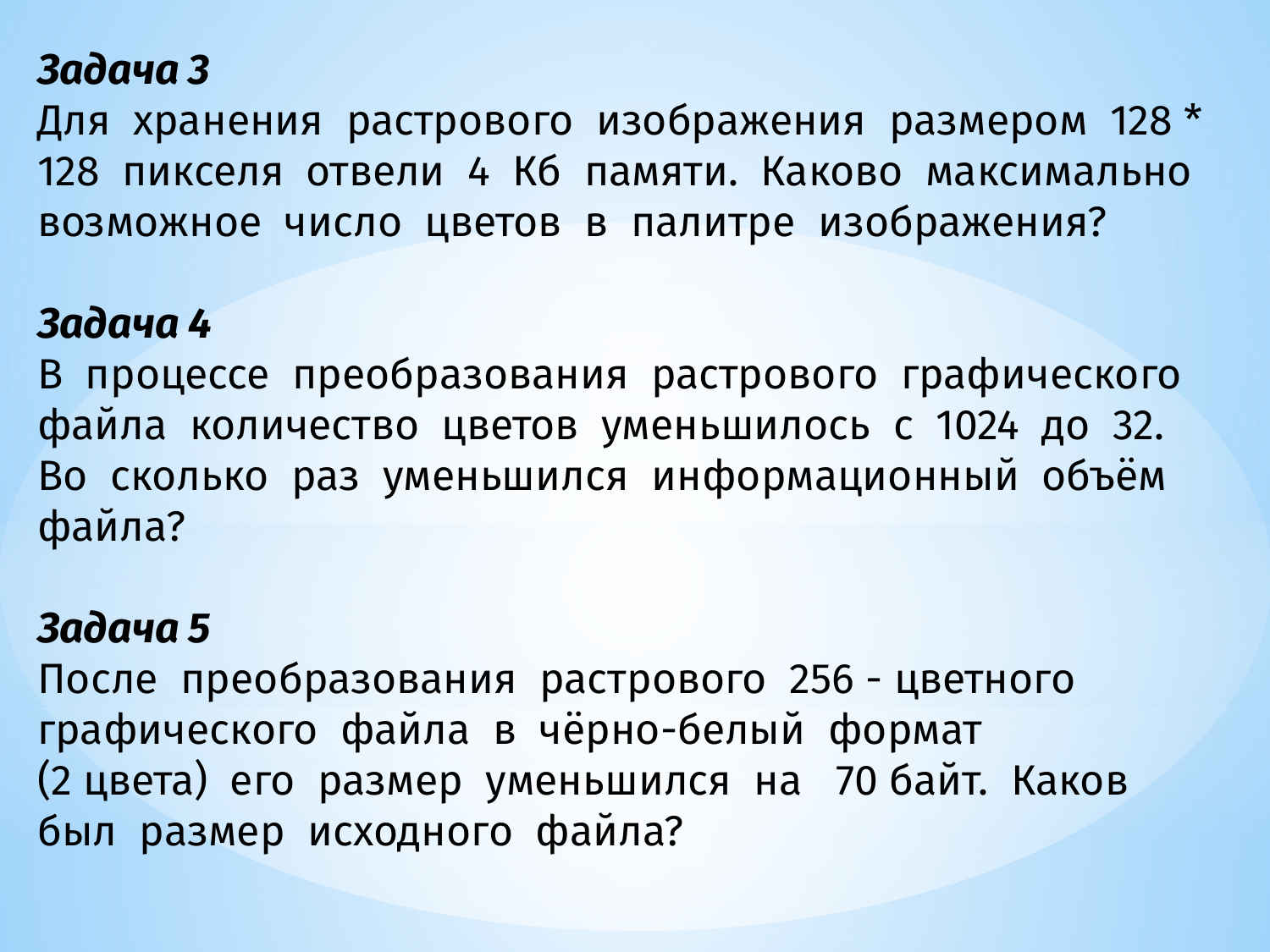

Задача 3
Для  хранения  растрового  изображения  размером  128 * 128  пикселя  отвели  4  Кб  памяти.  Каково  максимально  возможное  число  цветов  в  палитре  изображения?

Задача 4
В  процессе  преобразования  растрового  графического
файла  количество  цветов  уменьшилось  с  1024  до  32.  Во  сколько  раз  уменьшился  информационный  объём  файла?

Задача 5
После  преобразования  растрового  256 - цветного  графического  файла  в  чёрно-белый  формат
(2 цвета)  его  размер  уменьшился  на   70 байт.  Каков  был  размер  исходного  файла?